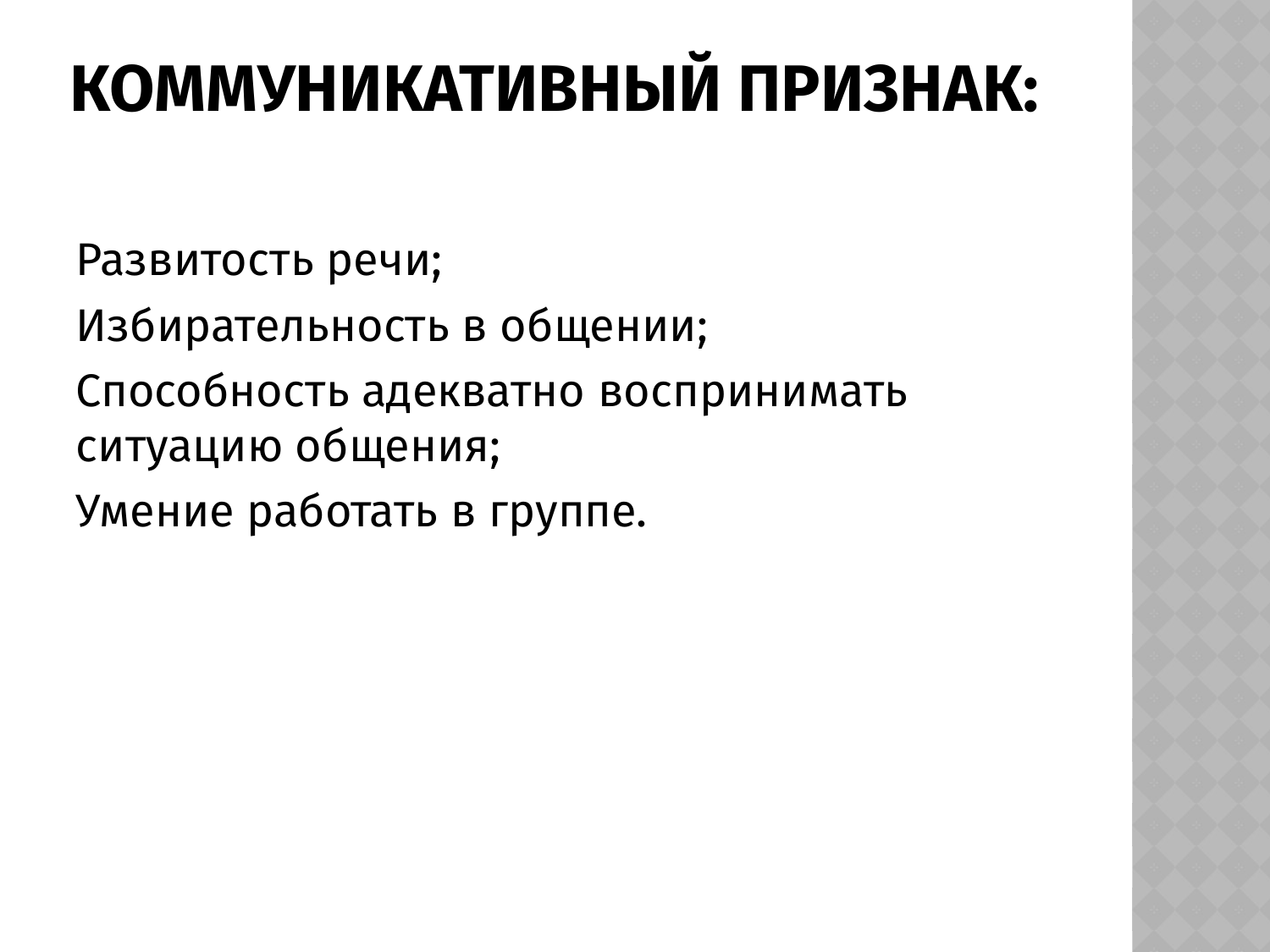

# Коммуникативный признак:
Развитость речи;
Избирательность в общении;
Способность адекватно воспринимать ситуацию общения;
Умение работать в группе.